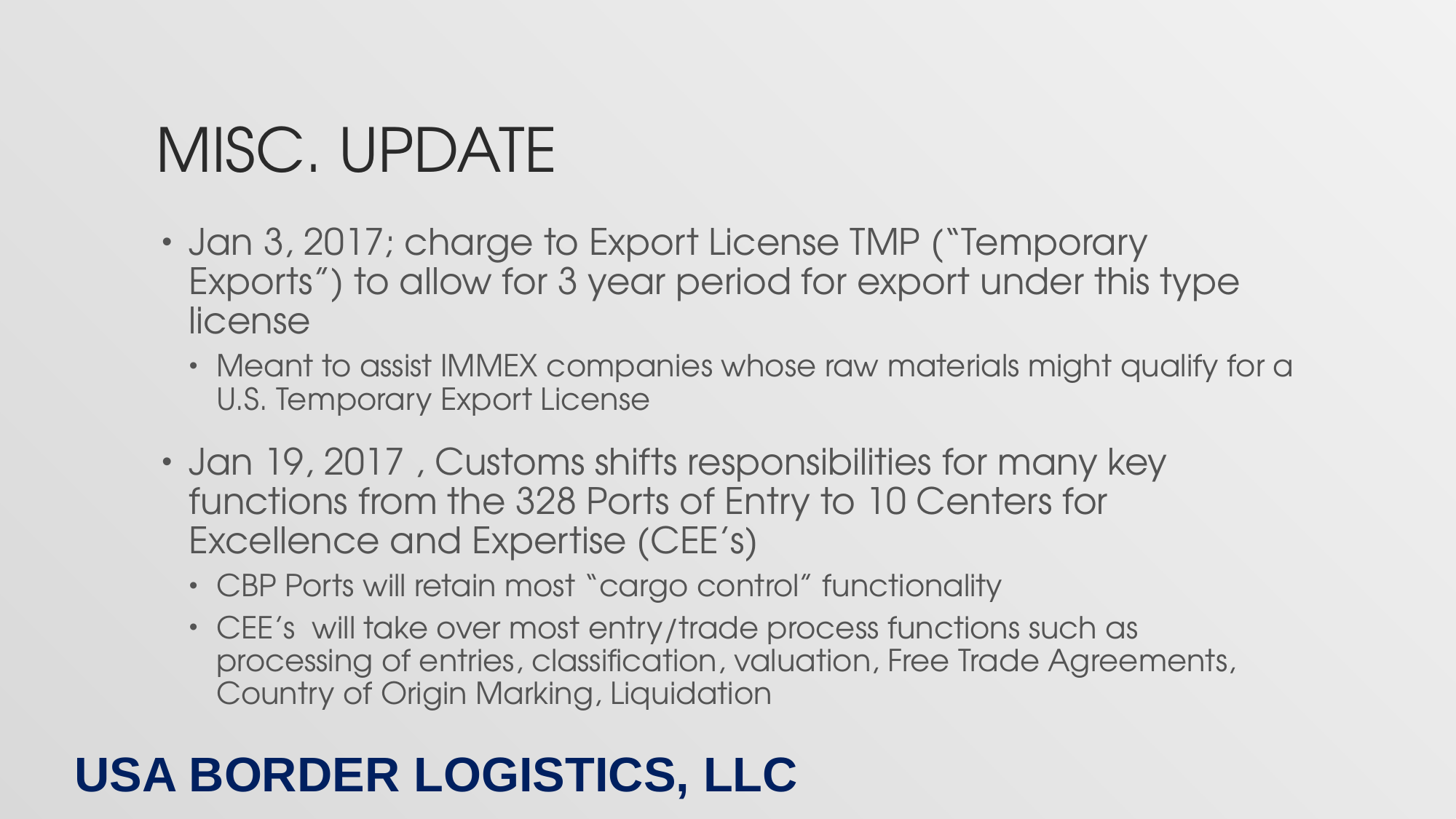

# Misc. Update
Jan 3, 2017; charge to Export License TMP (“Temporary Exports”) to allow for 3 year period for export under this type license
Meant to assist IMMEX companies whose raw materials might qualify for a U.S. Temporary Export License
Jan 19, 2017 , Customs shifts responsibilities for many key functions from the 328 Ports of Entry to 10 Centers for Excellence and Expertise (CEE’s)
CBP Ports will retain most “cargo control” functionality
CEE’s  will take over most entry/trade process functions such as  processing of entries, classification, valuation, Free Trade Agreements, Country of Origin Marking, Liquidation

USA Border logistics, llc